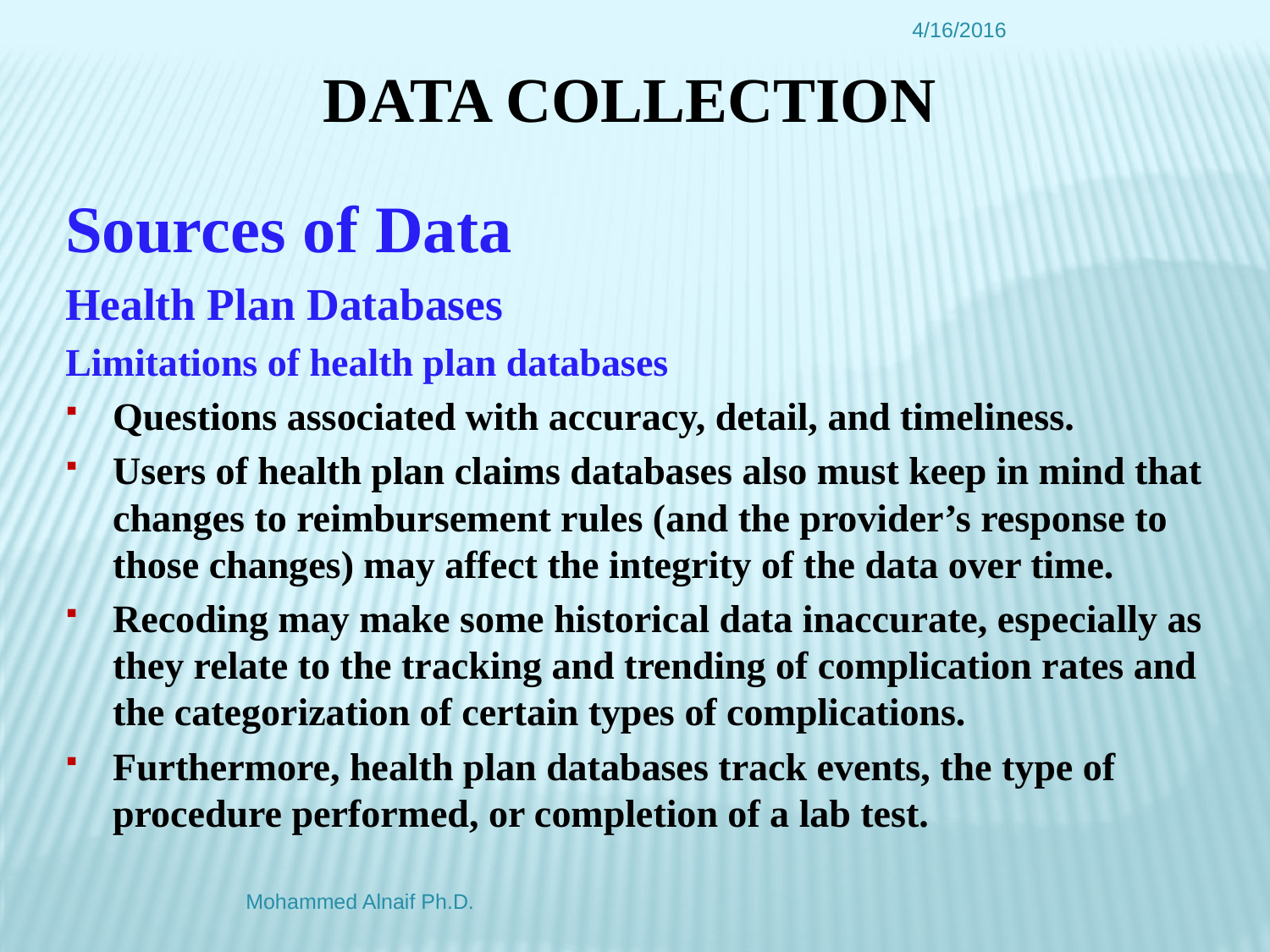

4/16/2016
# Data Collection
Sources of Data
Health Plan Databases
Limitations of health plan databases
Questions associated with accuracy, detail, and timeliness.
Users of health plan claims databases also must keep in mind that changes to reimbursement rules (and the provider’s response to those changes) may affect the integrity of the data over time.
Recoding may make some historical data inaccurate, especially as they relate to the tracking and trending of complication rates and the categorization of certain types of complications.
Furthermore, health plan databases track events, the type of procedure performed, or completion of a lab test.
Mohammed Alnaif Ph.D.
56